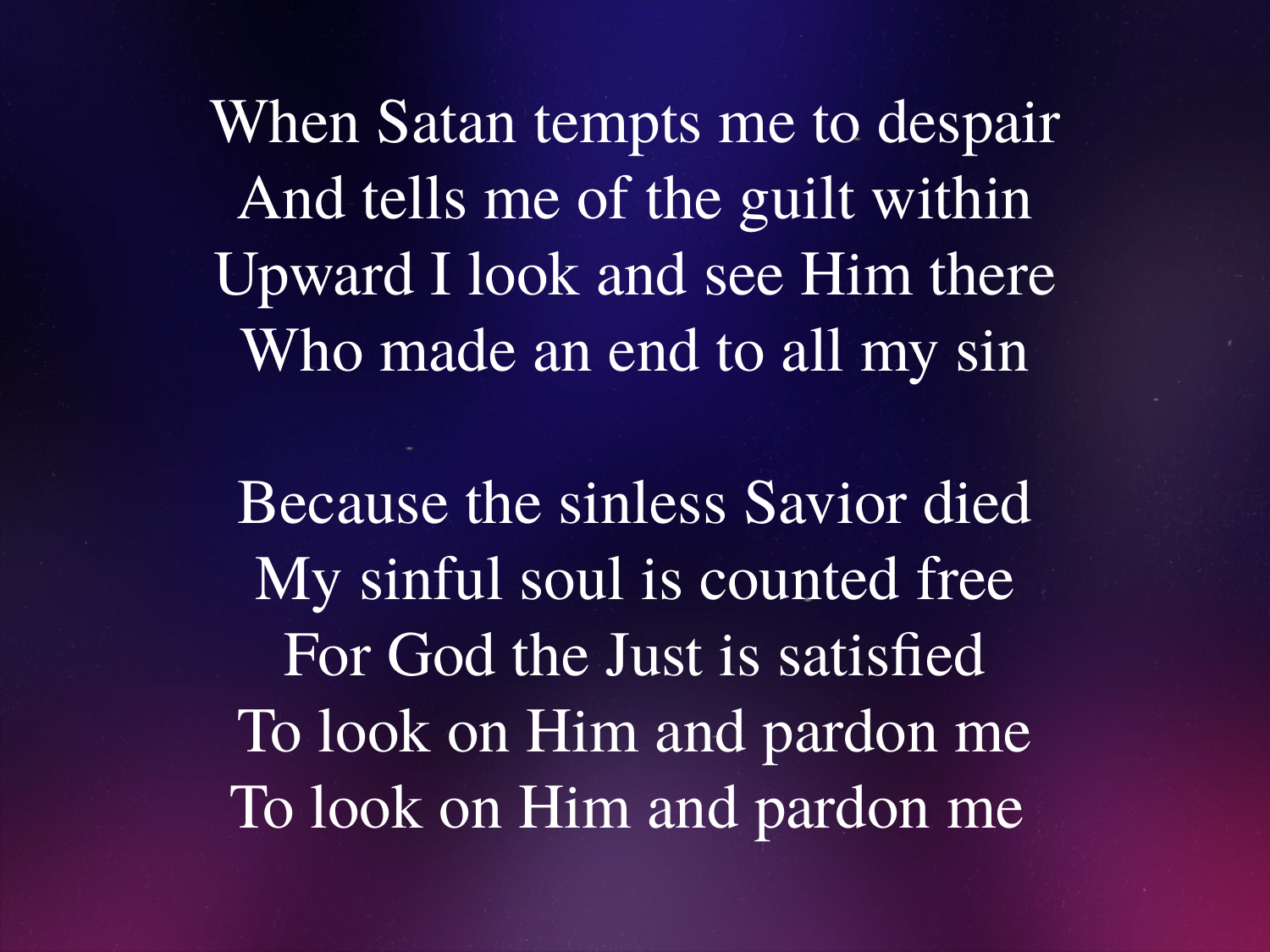

# When Satan tempts me to despair And tells me of the guilt within Upward I look and see Him there Who made an end to all my sin Because the sinless Savior died My sinful soul is counted free For God the Just is satisfied To look on Him and pardon me To look on Him and pardon me